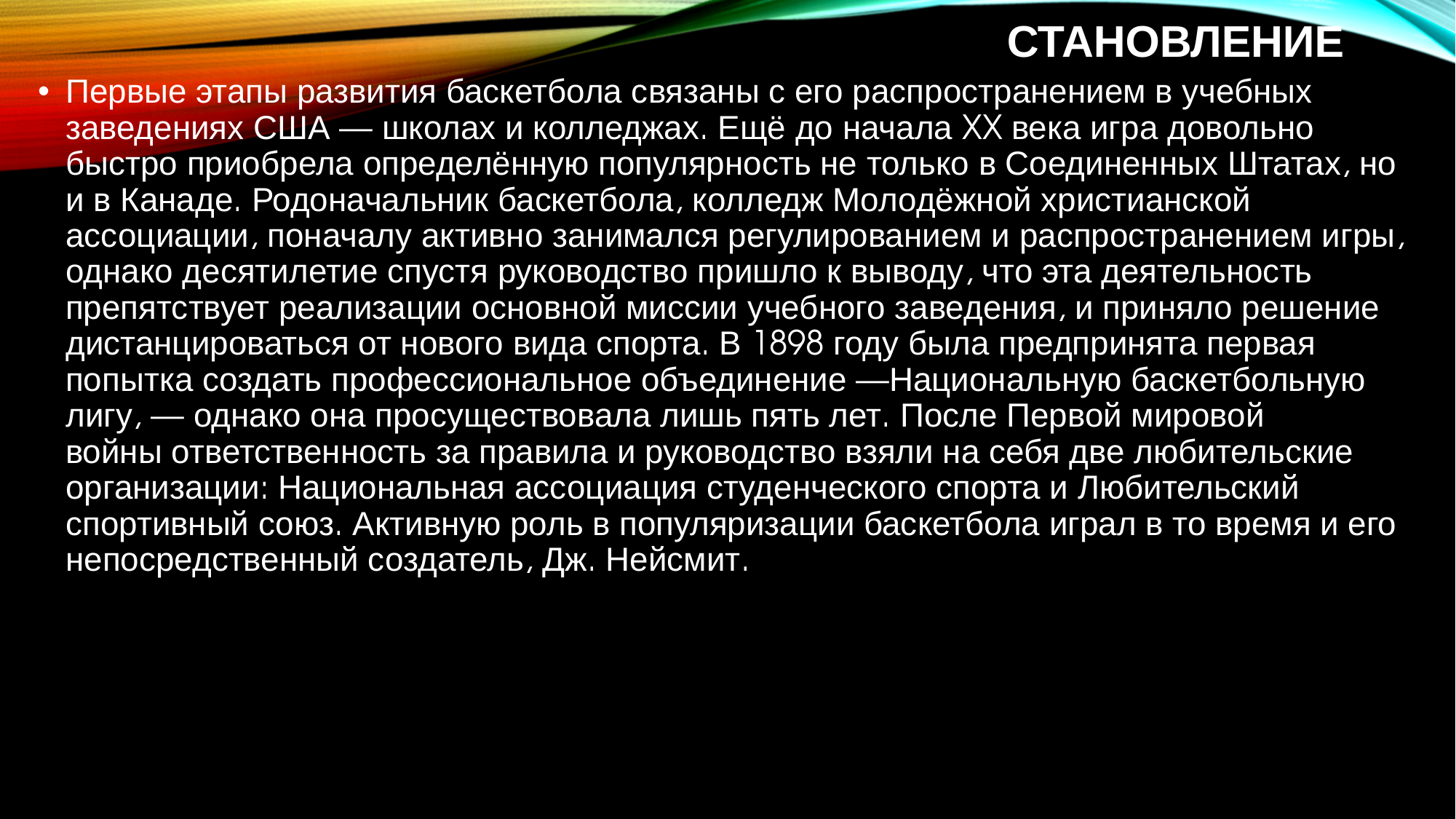

# Становление
Первые этапы развития баскетбола связаны с его распространением в учебных заведениях США — школах и колледжах. Ещё до начала XX века игра довольно быстро приобрела определённую популярность не только в Соединенных Штатах, но и в Канаде. Родоначальник баскетбола, колледж Молодёжной христианской ассоциации, поначалу активно занимался регулированием и распространением игры, однако десятилетие спустя руководство пришло к выводу, что эта деятельность препятствует реализации основной миссии учебного заведения, и приняло решение дистанцироваться от нового вида спорта. В 1898 году была предпринята первая попытка создать профессиональное объединение —Национальную баскетбольную лигу, — однако она просуществовала лишь пять лет. После Первой мировой войны ответственность за правила и руководство взяли на себя две любительские организации: Национальная ассоциация студенческого спорта и Любительский спортивный союз. Активную роль в популяризации баскетбола играл в то время и его непосредственный создатель, Дж. Нейсмит.